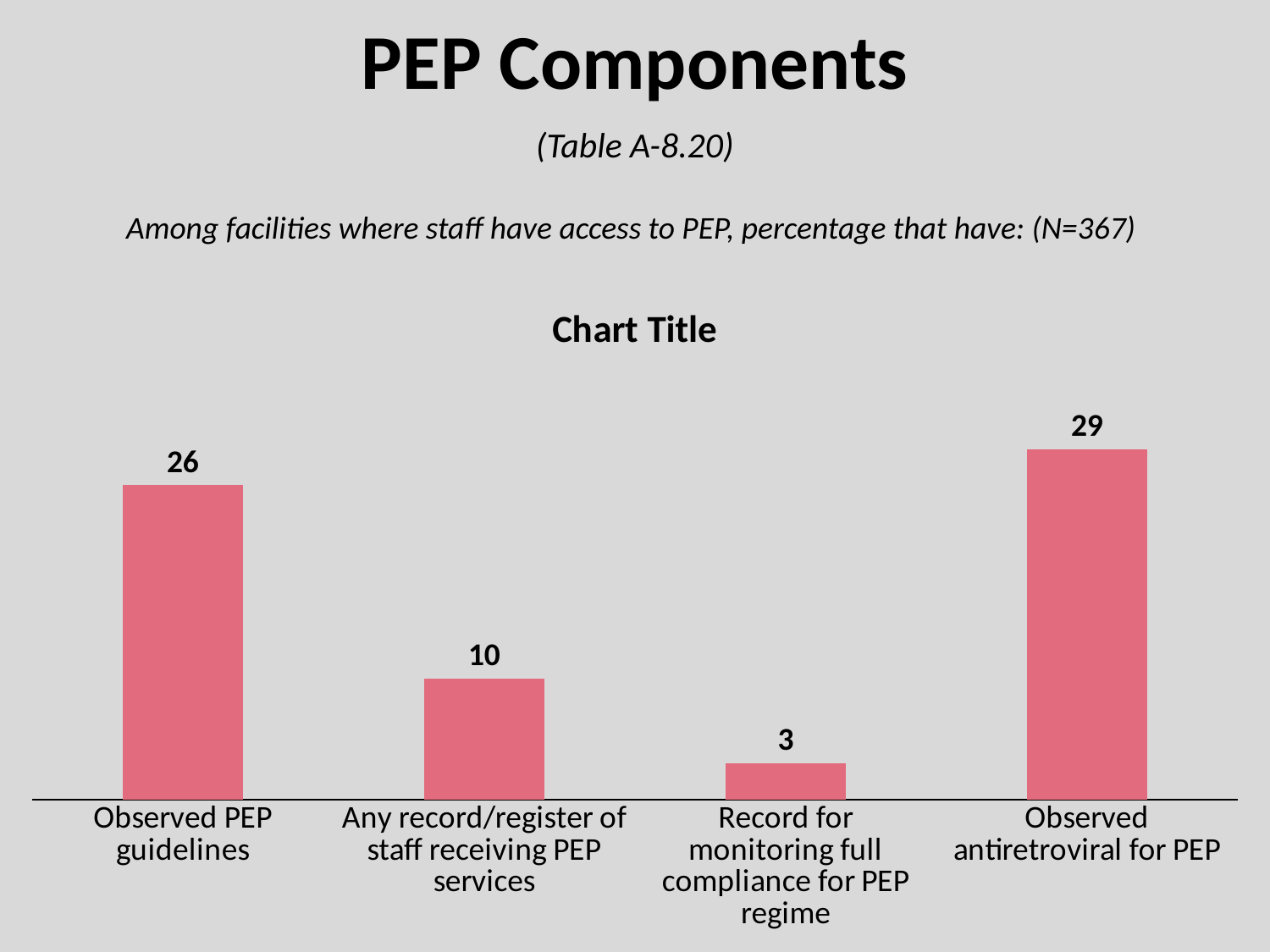

# PEP Components
(Table A-8.20)
Among facilities where staff have access to PEP, percentage that have: (N=367)

### Chart:

| Category |  |
|---|---|
| Observed PEP guidelines | 26.0 |
| Any record/register of staff receiving PEP services | 10.0 |
| Record for monitoring full compliance for PEP regime | 3.0 |
| Observed antiretroviral for PEP | 29.0 |